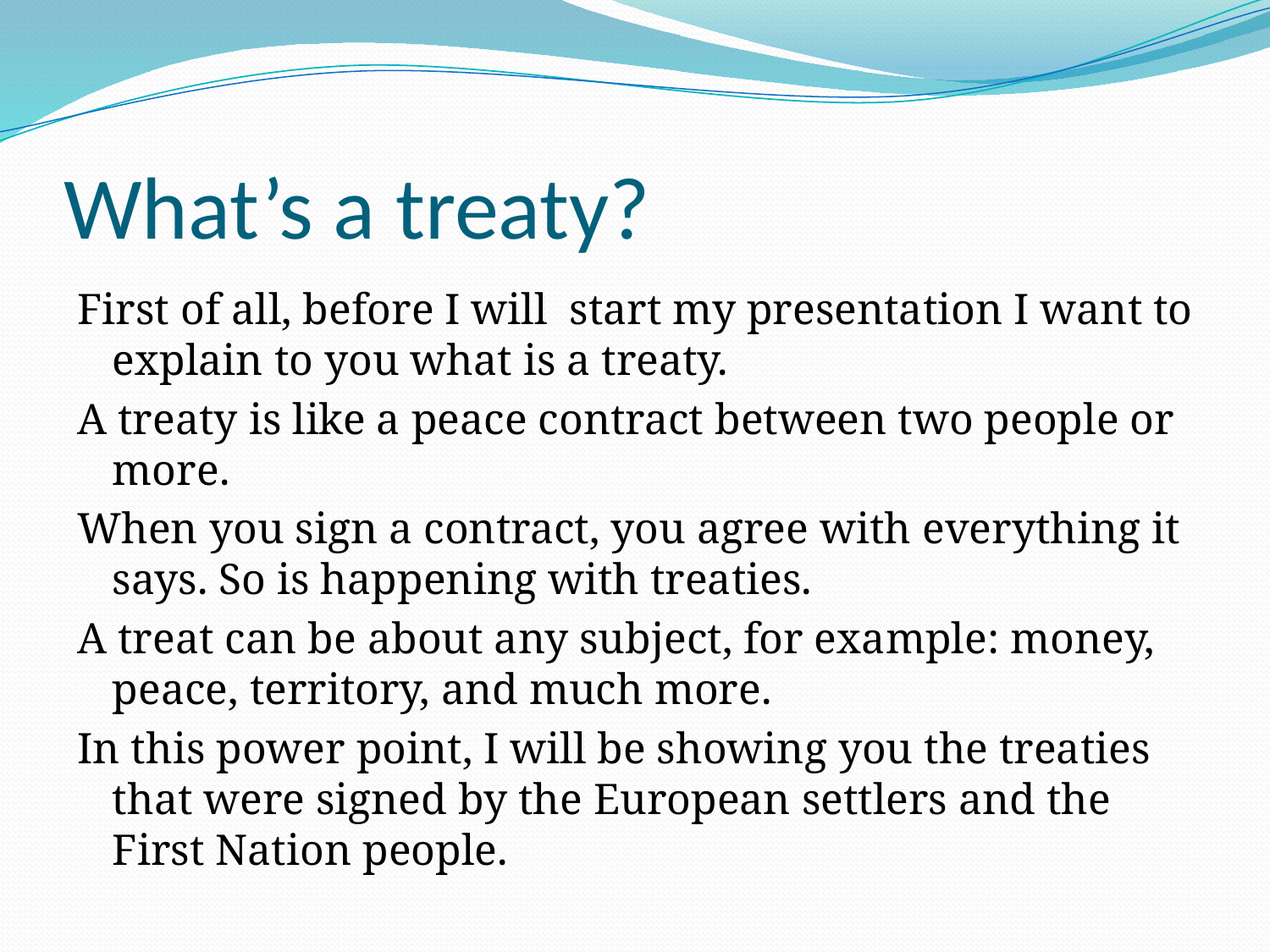

# What’s a treaty?
First of all, before I will  start my presentation I want to explain to you what is a treaty.
A treaty is like a peace contract between two people or more.
When you sign a contract, you agree with everything it says. So is happening with treaties.
A treat can be about any subject, for example: money, peace, territory, and much more.
In this power point, I will be showing you the treaties that were signed by the European settlers and the First Nation people.